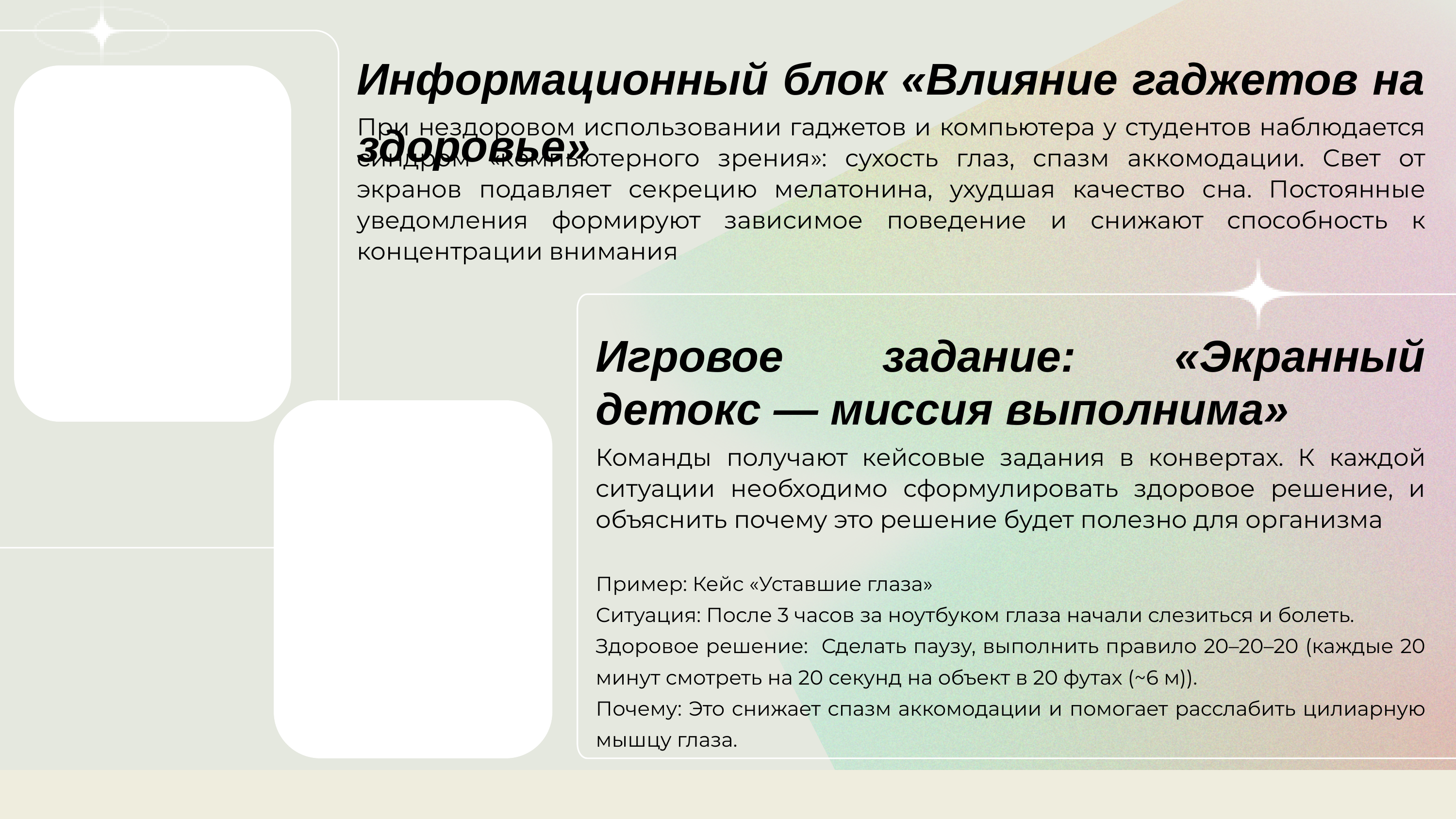

Информационный блок «Влияние гаджетов на здоровье»

При нездоровом использовании гаджетов и компьютера у студентов наблюдается синдром «компьютерного зрения»: сухость глаз, спазм аккомодации. Свет от экранов подавляет секрецию мелатонина, ухудшая качество сна. Постоянные уведомления формируют зависимое поведение и снижают способность к концентрации внимания

Игровое задание: «Экранный детокс — миссия выполнима»

Команды получают кейсовые задания в конвертах. К каждой ситуации необходимо сформулировать здоровое решение, и объяснить почему это решение будет полезно для организма

Пример: Кейс «Уставшие глаза»
Ситуация: После 3 часов за ноутбуком глаза начали слезиться и болеть.
Здоровое решение:  Сделать паузу, выполнить правило 20–20–20 (каждые 20 минут смотреть на 20 секунд на объект в 20 футах (~6 м)).
Почему: Это снижает спазм аккомодации и помогает расслабить цилиарную мышцу глаза.